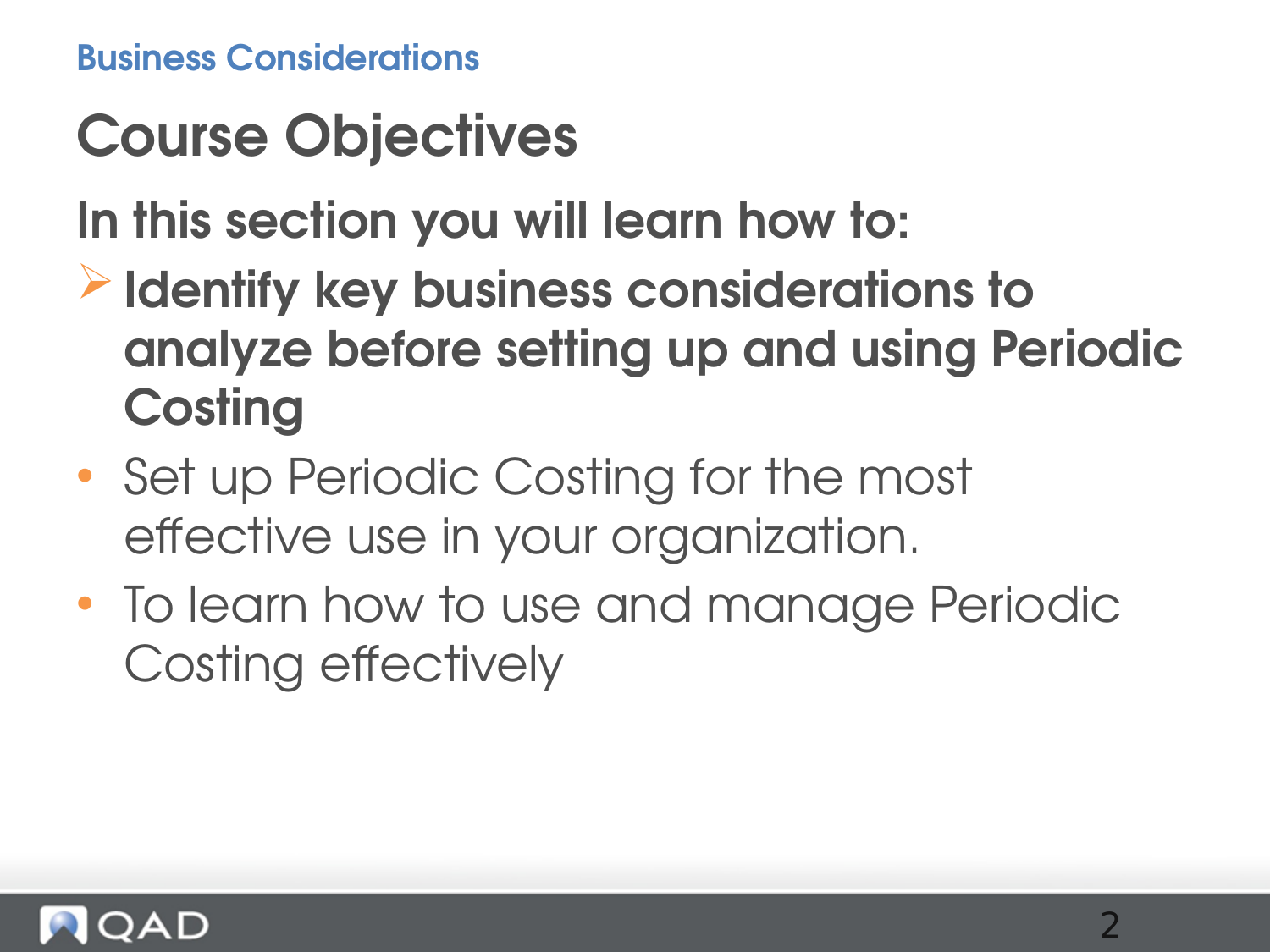

Business Considerations
# Course Objectives
In this section you will learn how to:
Identify key business considerations to analyze before setting up and using Periodic Costing
Set up Periodic Costing for the most effective use in your organization.
To learn how to use and manage Periodic Costing effectively

2